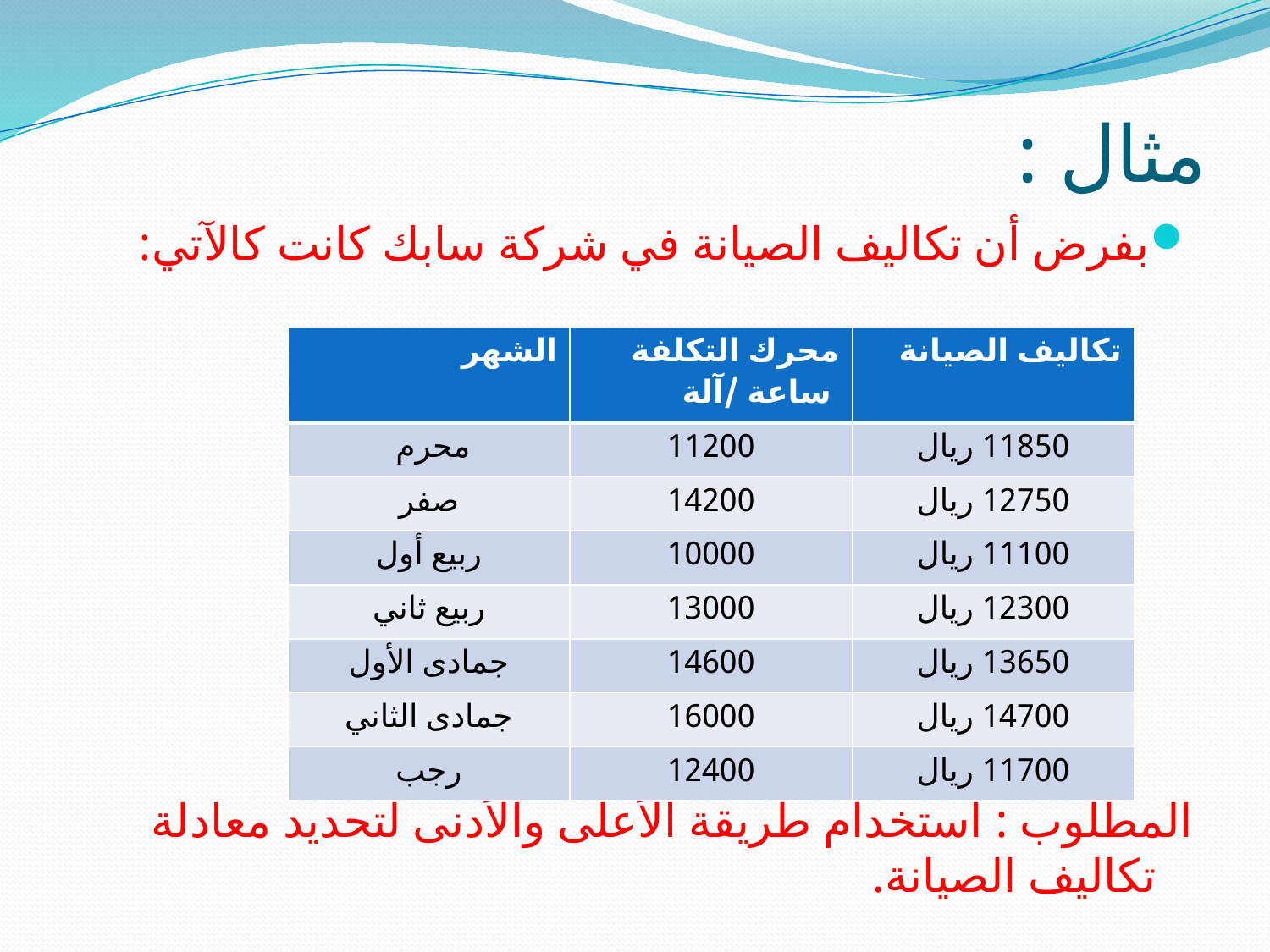

# مثال :
بفرض أن تكاليف الصيانة في شركة سابك كانت كالآتي:

المطلوب : استخدام طريقة الأعلى والأدنى لتحديد معادلة تكاليف الصيانة.
| الشهر | محرك التكلفة ساعة /آلة | تكاليف الصيانة |
| --- | --- | --- |
| محرم | 11200 | 11850 ريال |
| صفر | 14200 | 12750 ريال |
| ربيع أول | 10000 | 11100 ريال |
| ربيع ثاني | 13000 | 12300 ريال |
| جمادى الأول | 14600 | 13650 ريال |
| جمادى الثاني | 16000 | 14700 ريال |
| رجب | 12400 | 11700 ريال |